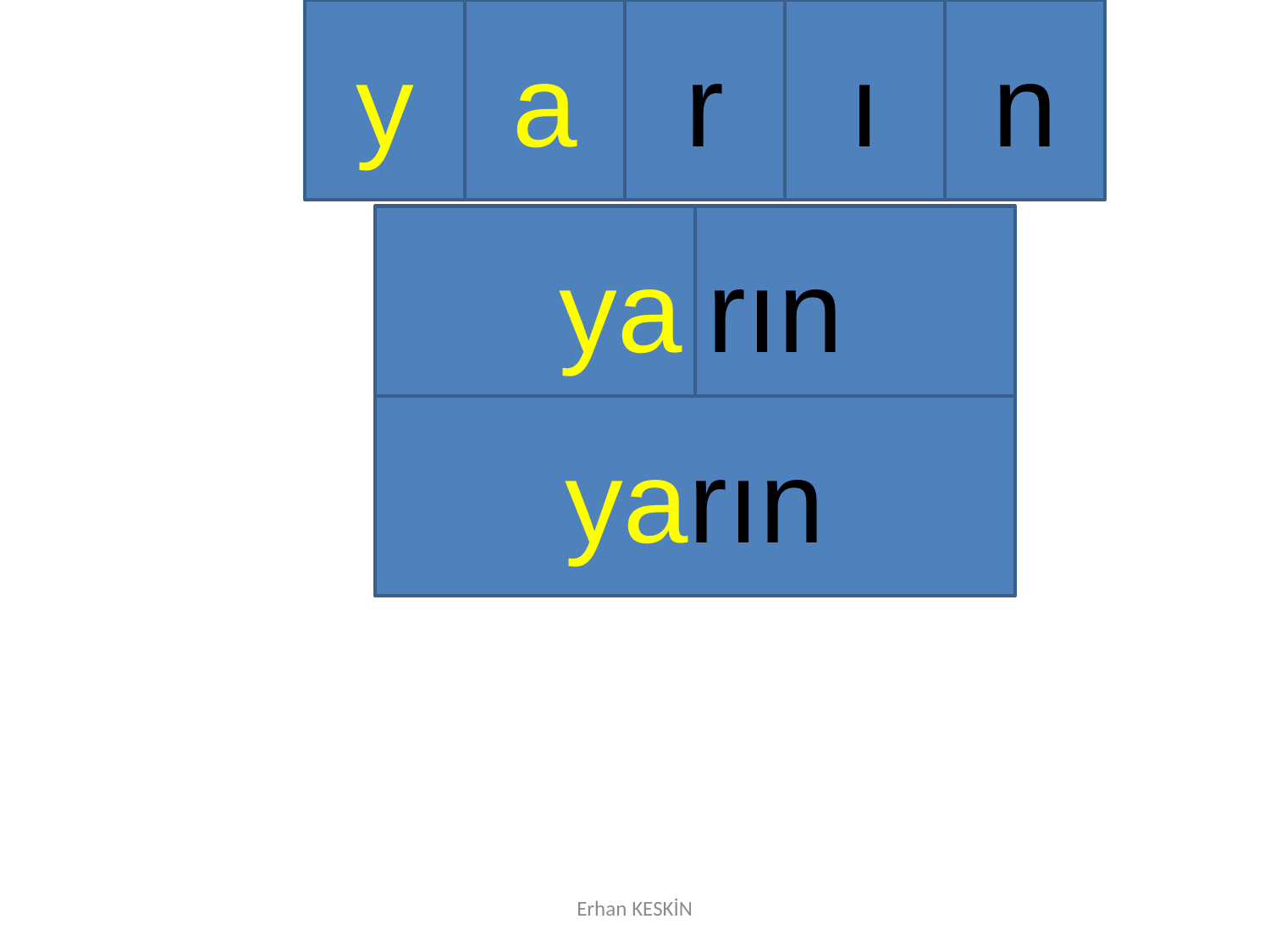

y
a
r
ı
n
ya
rın
yarın
Erhan KESKİN